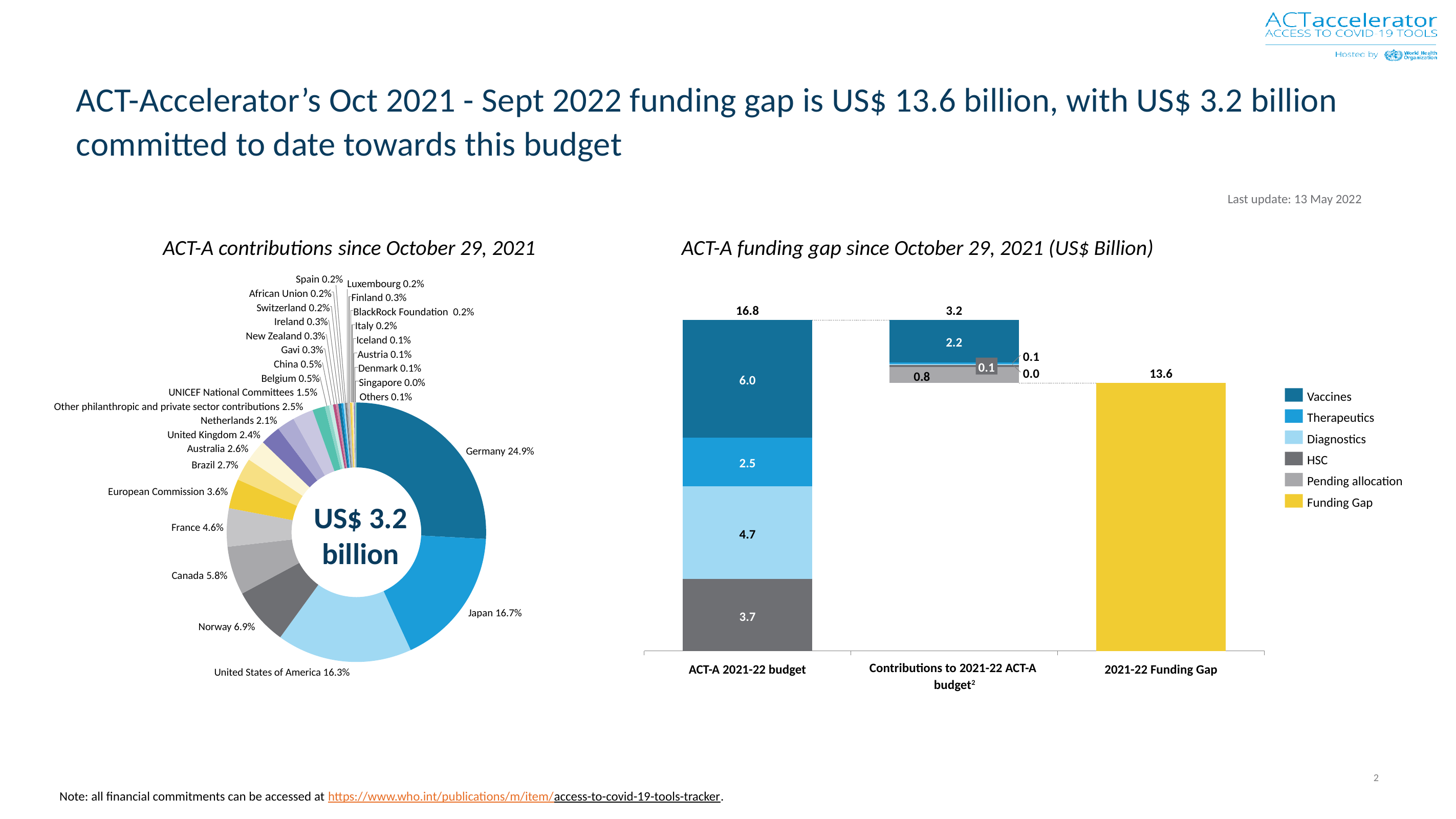

# ACT-Accelerator’s Oct 2021 - Sept 2022 funding gap is US$ 13.6 billion, with US$ 3.2 billion committed to date towards this budget
Last update: 13 May 2022
ACT-A contributions  since October 29, 2021
ACT-A funding gap since October 29, 2021 (US$ Billion)
Spain 0.2%
Luxembourg 0.2%
African Union 0.2%
Finland 0.3%
Switzerland 0.2%
16.8
3.2
BlackRock Foundation  0.2%

### Chart

| Category |  |  |  |  |  |  |
|---|---|---|---|---|---|---|
Ireland 0.3%
Italy 0.2%
New Zealand 0.3%
Iceland 0.1%
2.2
Gavi 0.3%
Austria 0.1%
0.1
China 0.5%
0.1
Denmark 0.1%
0.0
13.6
0.8
Belgium 0.5%
6.0
Singapore 0.0%
UNICEF National Committees 1.5%
Vaccines

Others 0.1%

### Chart

| Category |  |
|---|---|
Other philanthropic and private sector contributions 2.5%
Therapeutics

Netherlands 2.1%
United Kingdom 2.4%
Diagnostics

Australia 2.6%
Germany 24.9%
HSC

2.5
Brazil 2.7%
Pending allocation

European Commission 3.6%
US$ 3.2 billion
Funding Gap

France 4.6%
4.7
Canada 5.8%
Japan 16.7%
3.7
Norway 6.9%
ACT-A 2021-22 budget
Contributions to 2021-22 ACT-A
budget2
2021-22 Funding Gap
United States of America 16.3%
Note: all financial commitments can be accessed at https://www.who.int/publications/m/item/access-to-covid-19-tools-tracker.